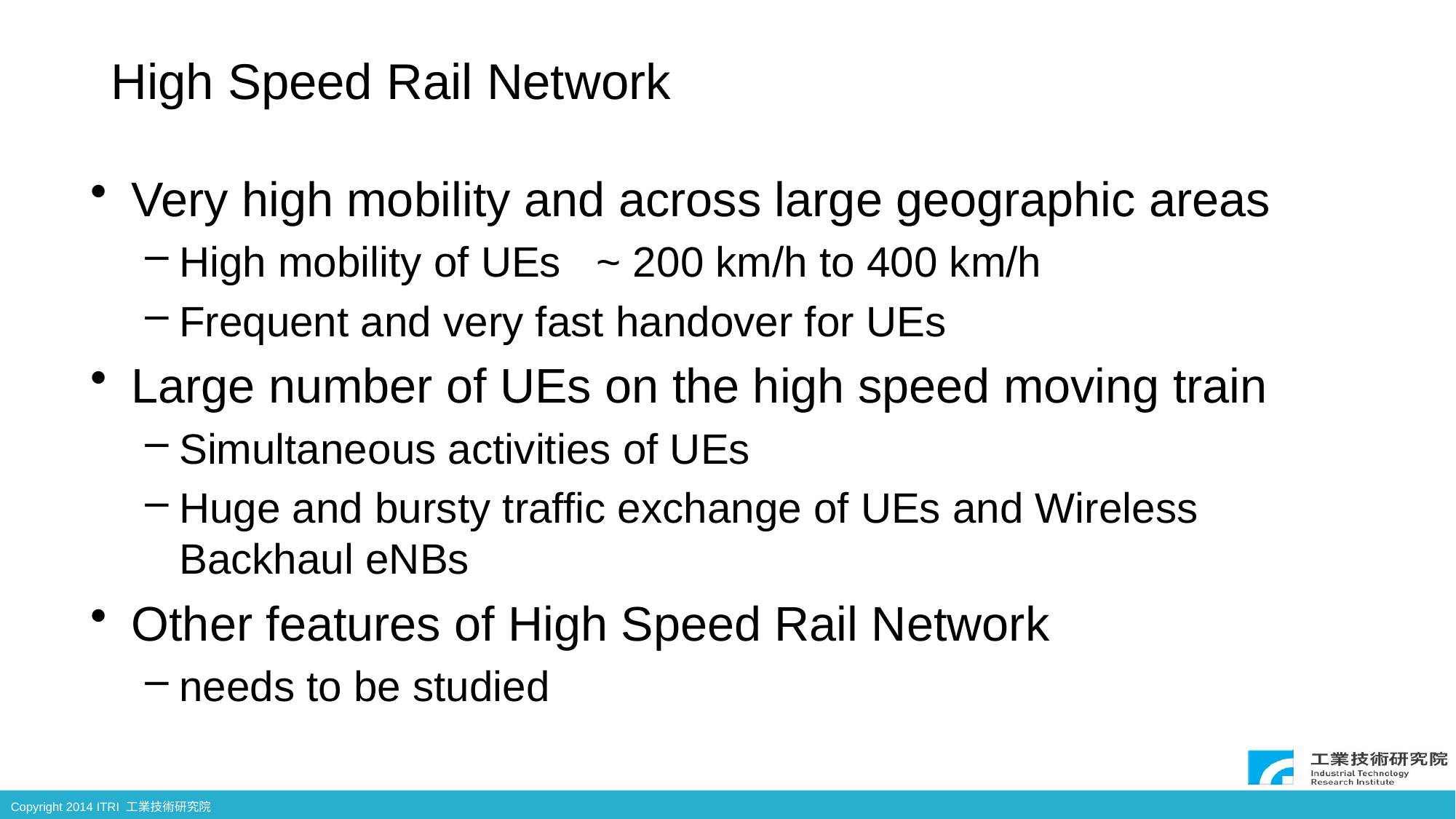

# High Speed Rail Network
Very high mobility and across large geographic areas
High mobility of UEs   ~ 200 km/h to 400 km/h
Frequent and very fast handover for UEs
Large number of UEs on the high speed moving train
Simultaneous activities of UEs
Huge and bursty traffic exchange of UEs and Wireless Backhaul eNBs
Other features of High Speed Rail Network
needs to be studied